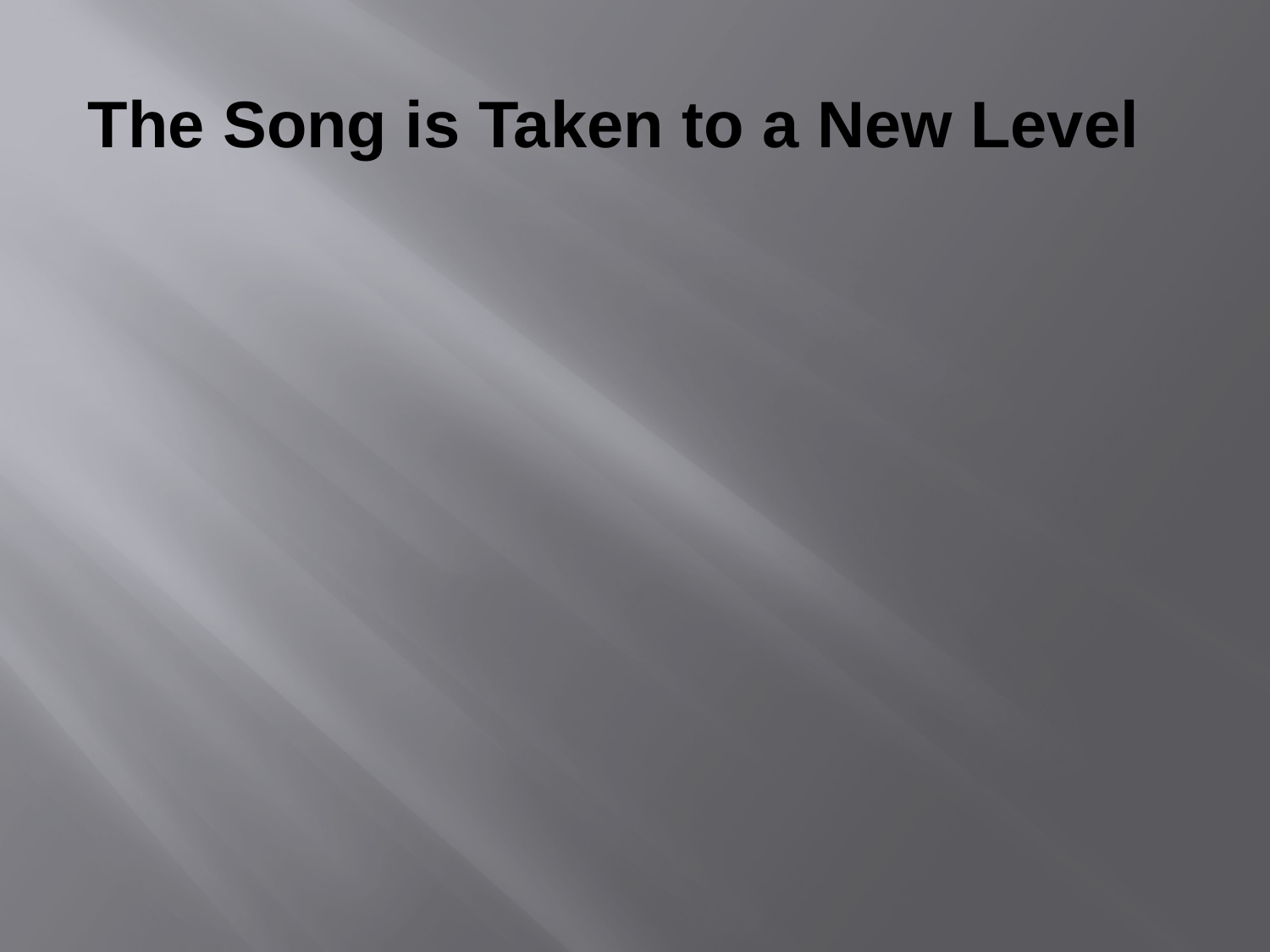

# The Song is Taken to a New Level